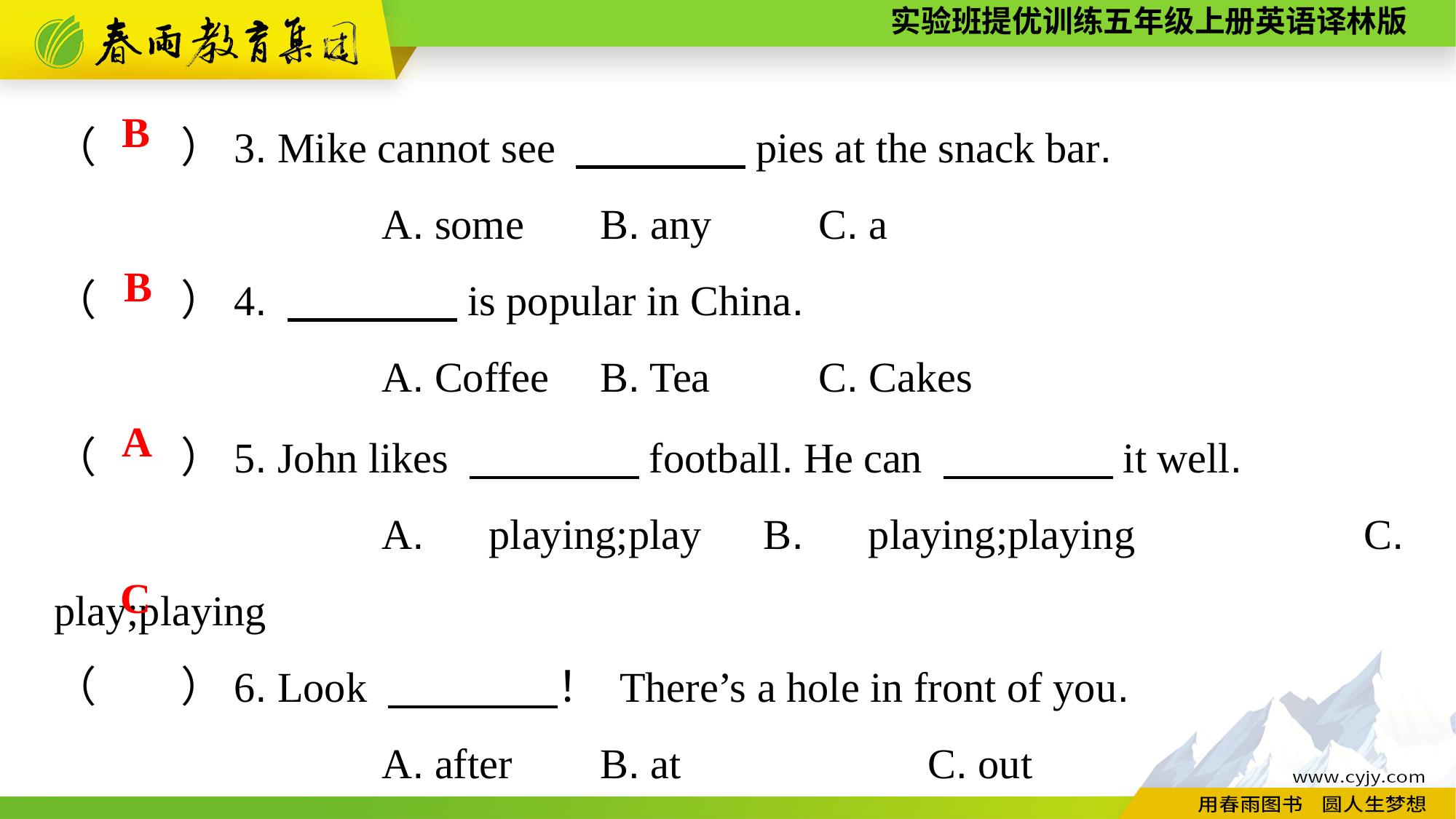

（　　）3. Mike cannot see 　　　　pies at the snack bar.
			A. some	B. any	C. a
（　　）4. 　　　　is popular in China.
			A. Coffee	B. Tea	C. Cakes
B
B
（　　）5. John likes 　　　　football. He can 　　　　it well.
			A. playing;play	B. playing;playing			C. play;playing
（　　）6. Look 　　　　！ There’s a hole in front of you.
			A. after	B. at			C. out
A
C